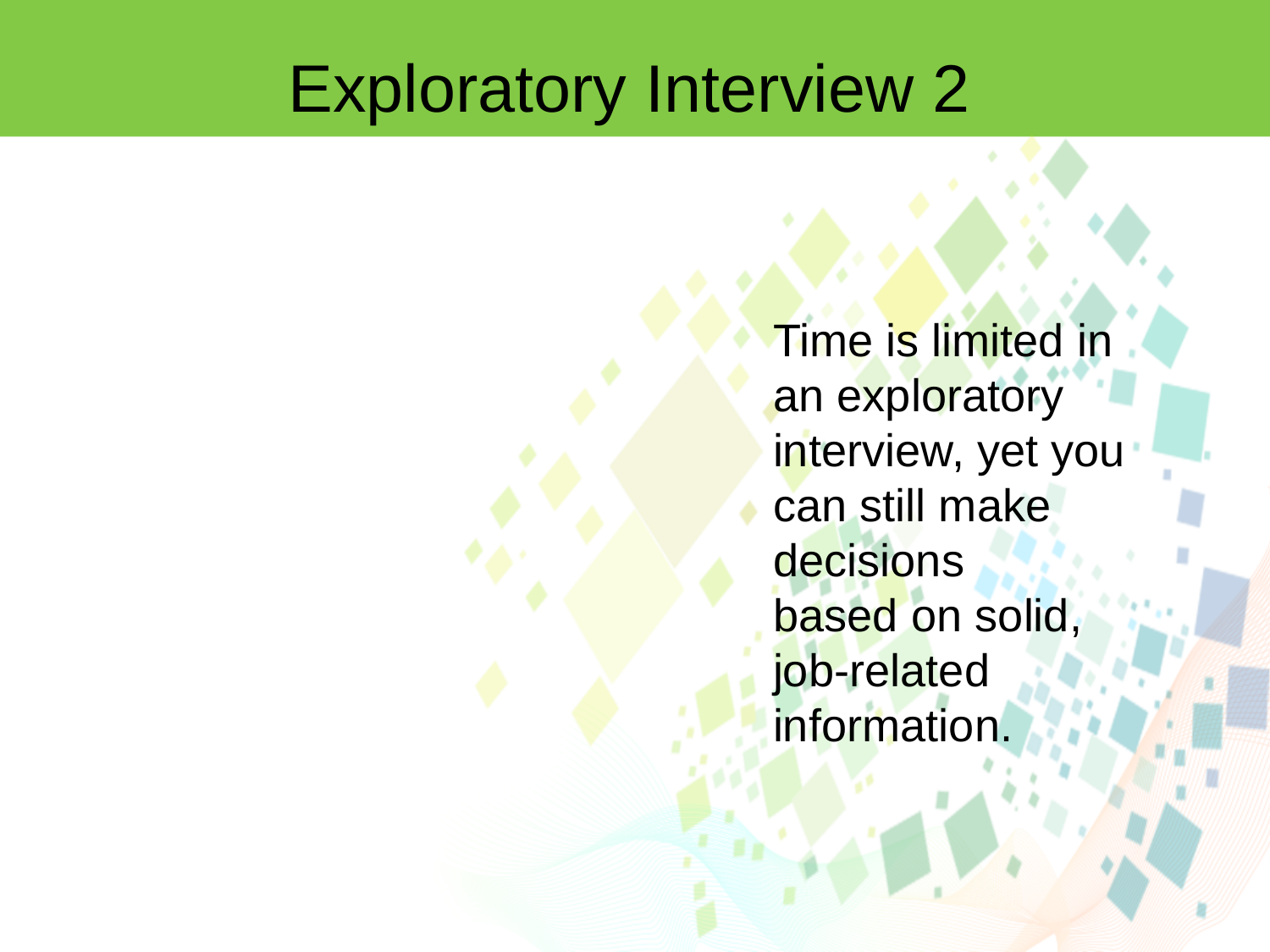

Exploratory Interview 2
Time is limited in an exploratory interview, yet you can still make decisions
based on solid, job-related information.